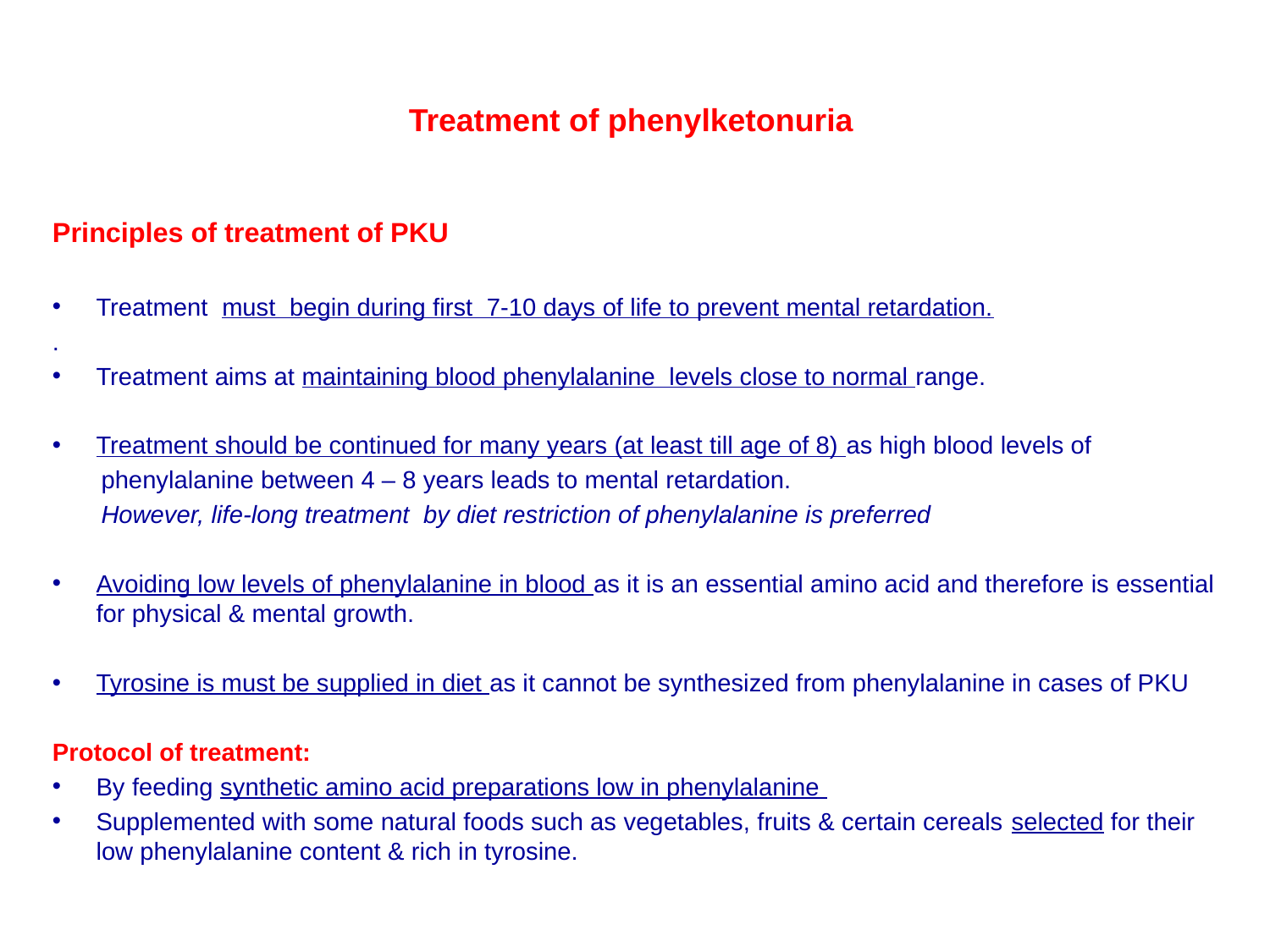

# Treatment of phenylketonuria
Principles of treatment of PKU

Treatment  must  begin during first  7-10 days of life to prevent mental retardation.
.
Treatment aims at maintaining blood phenylalanine  levels close to normal range.

Treatment should be continued for many years (at least till age of 8) as high blood levels of
       phenylalanine between 4 – 8 years leads to mental retardation.
       However, life-long treatment  by diet restriction of phenylalanine is preferred

Avoiding low levels of phenylalanine in blood as it is an essential amino acid and therefore is essential for physical & mental growth.

Tyrosine is must be supplied in diet as it cannot be synthesized from phenylalanine in cases of PKU

Protocol of treatment:
By feeding synthetic amino acid preparations low in phenylalanine
Supplemented with some natural foods such as vegetables, fruits & certain cereals selected for their low phenylalanine content & rich in tyrosine.